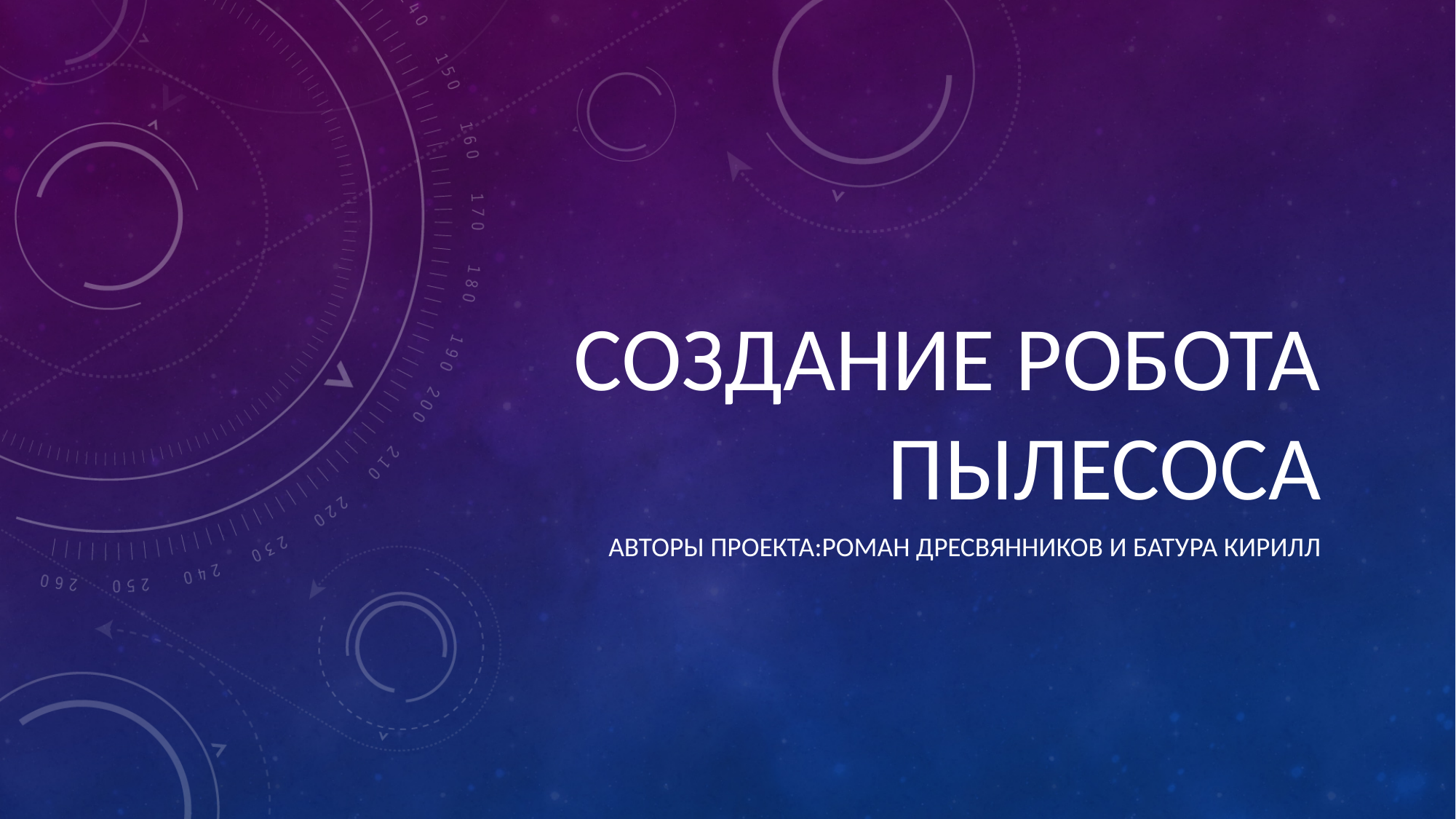

# Создание робота пылесоса
Авторы проекта:Роман Дресвянников и Батура Кирилл